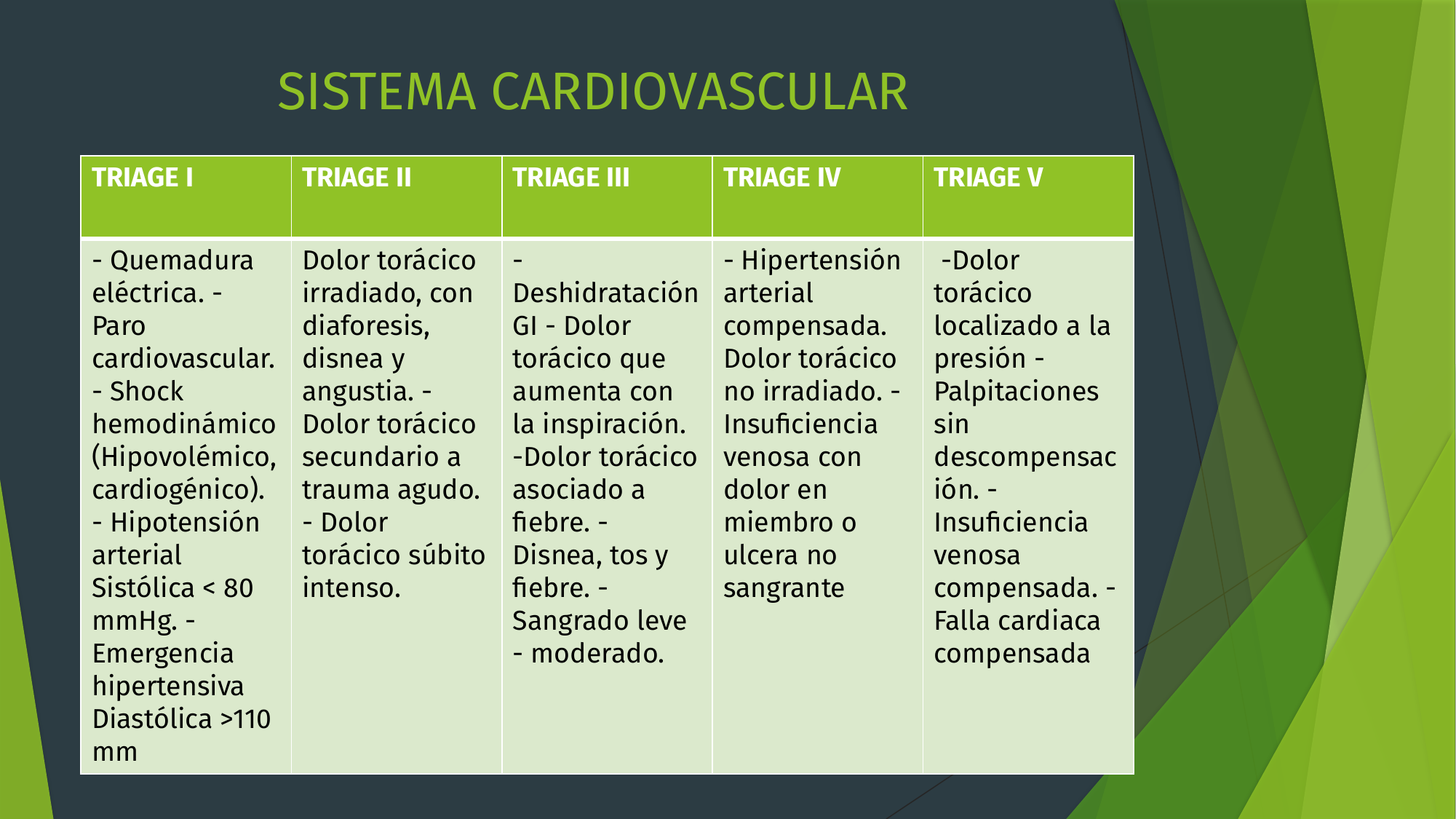

# SISTEMA CARDIOVASCULAR
| TRIAGE I | TRIAGE II | TRIAGE III | TRIAGE IV | TRIAGE V |
| --- | --- | --- | --- | --- |
| - Quemadura eléctrica. - Paro cardiovascular. - Shock hemodinámico (Hipovolémico, cardiogénico). - Hipotensión arterial Sistólica < 80 mmHg. - Emergencia hipertensiva Diastólica >110 mm | Dolor torácico irradiado, con diaforesis, disnea y angustia. - Dolor torácico secundario a trauma agudo. - Dolor torácico súbito intenso. | - Deshidratación GI - Dolor torácico que aumenta con la inspiración. -Dolor torácico asociado a fiebre. - Disnea, tos y fiebre. - Sangrado leve - moderado. | - Hipertensión arterial compensada. Dolor torácico no irradiado. - Insuficiencia venosa con dolor en miembro o ulcera no sangrante | -Dolor torácico localizado a la presión - Palpitaciones sin descompensación. - Insuficiencia venosa compensada. - Falla cardiaca compensada |